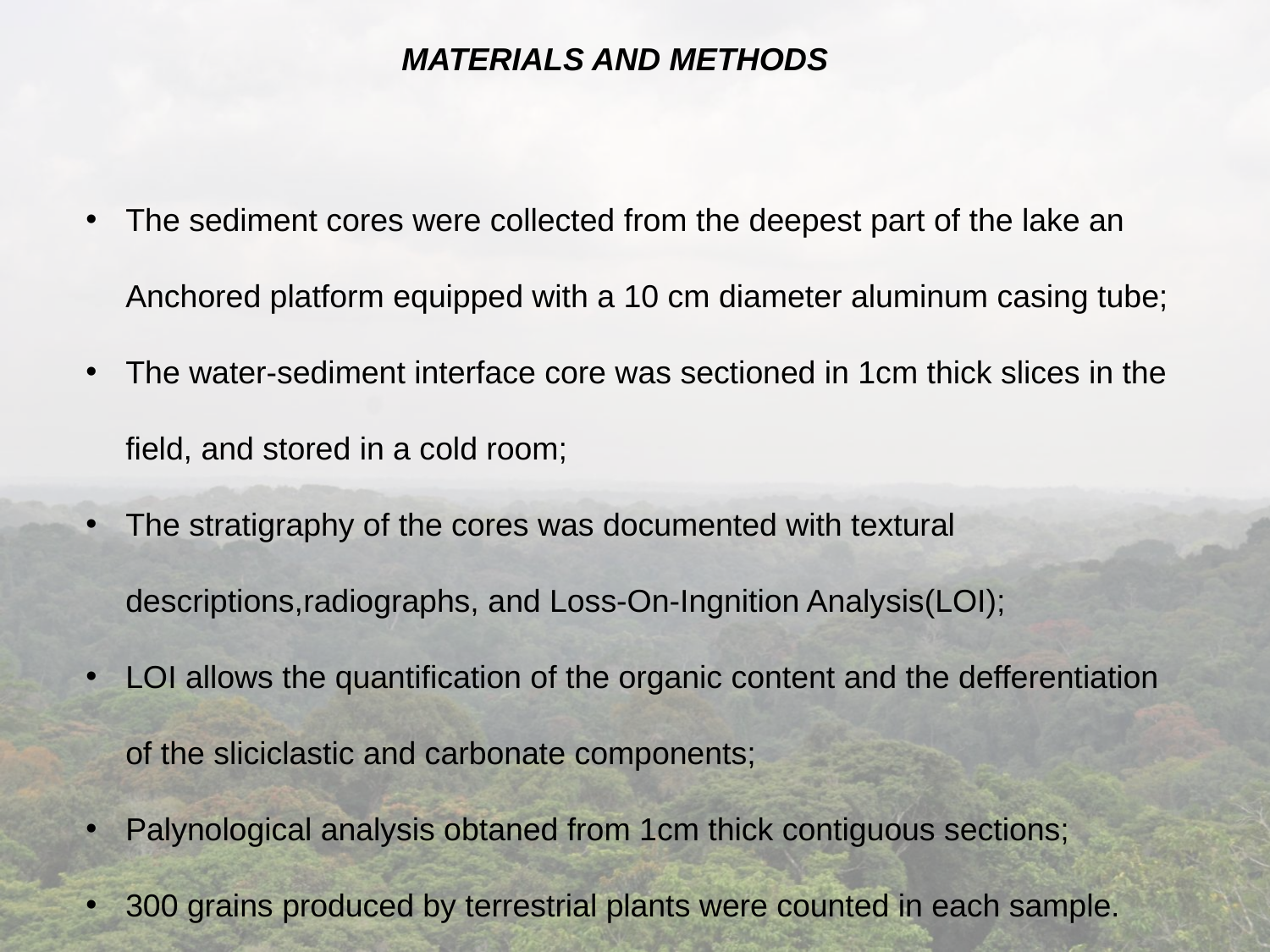

MATERIALS AND METHODS
The sediment cores were collected from the deepest part of the lake an Anchored platform equipped with a 10 cm diameter aluminum casing tube;
The water-sediment interface core was sectioned in 1cm thick slices in the field, and stored in a cold room;
The stratigraphy of the cores was documented with textural descriptions,radiographs, and Loss-On-Ingnition Analysis(LOI);
LOI allows the quantification of the organic content and the defferentiation of the sliciclastic and carbonate components;
Palynological analysis obtaned from 1cm thick contiguous sections;
300 grains produced by terrestrial plants were counted in each sample.